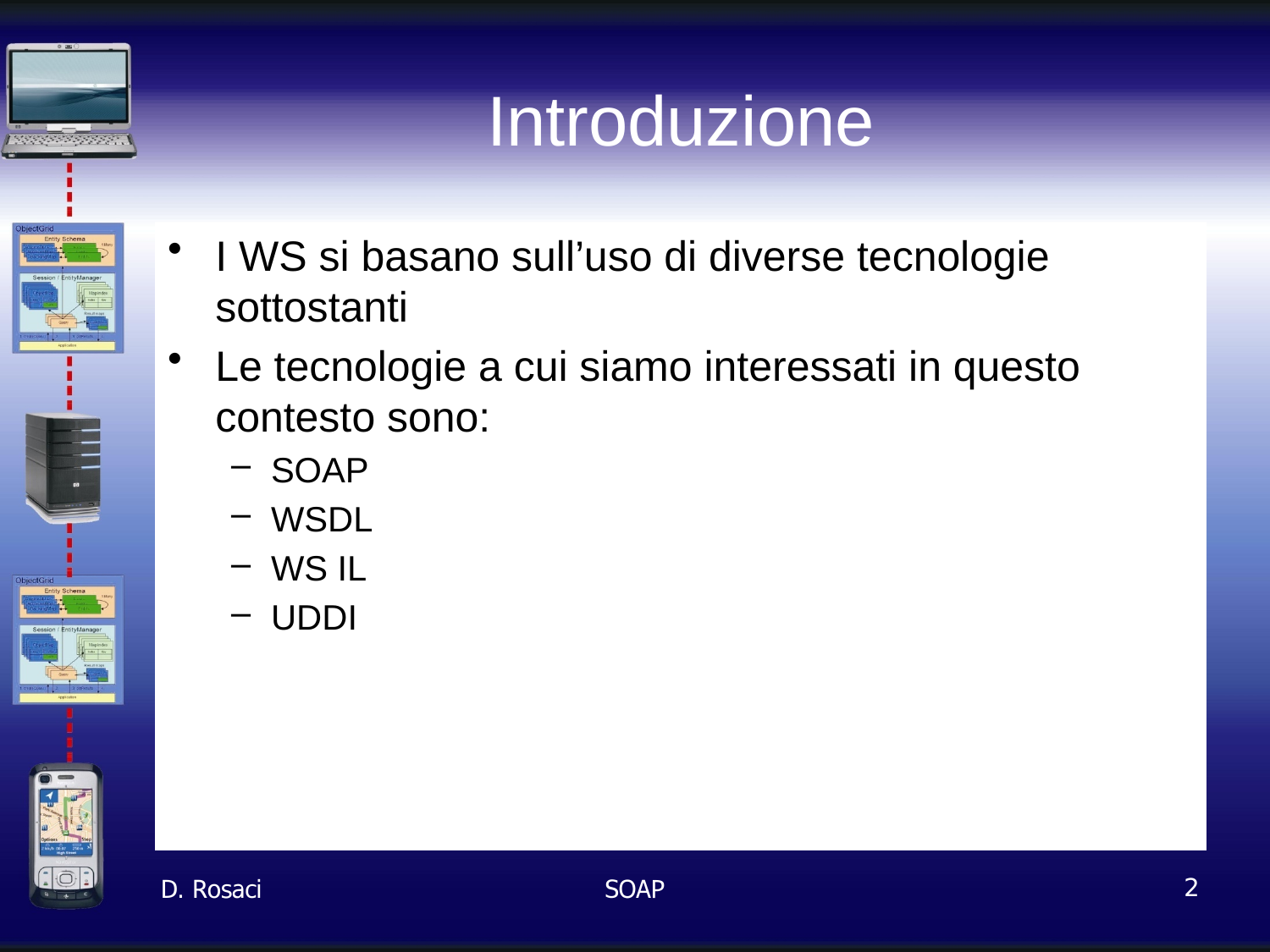

# Introduzione
I WS si basano sull’uso di diverse tecnologie sottostanti
Le tecnologie a cui siamo interessati in questo contesto sono:
SOAP
WSDL
WS IL
UDDI

D. Rosaci
SOAP